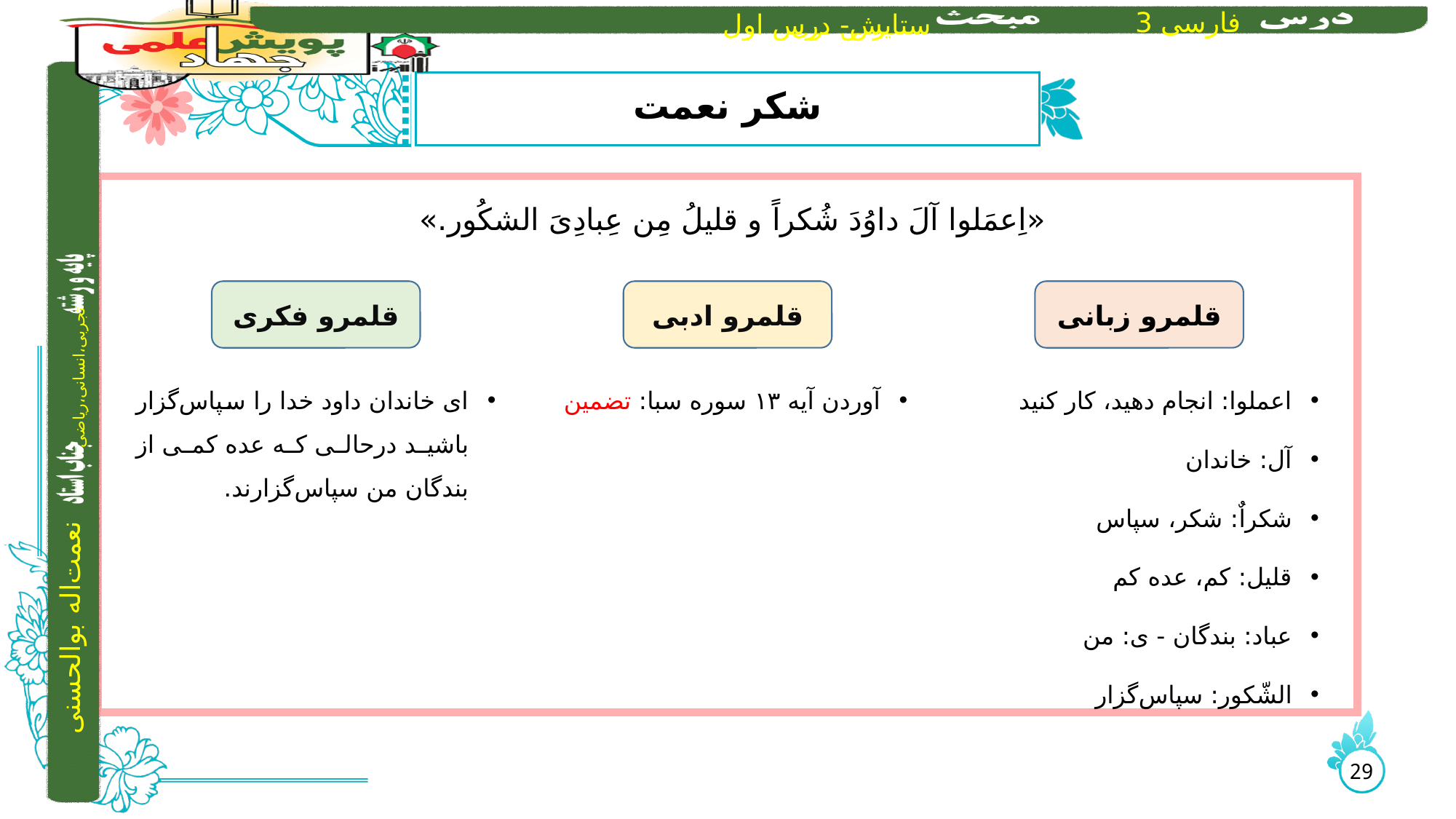

# شکر نعمت
«اِعمَلوا آلَ داوُدَ شُکراً و قلیلُ مِن عِبادِیَ الشکُور.»
ای خاندان داود خدا را سپاس‌گزار باشید درحالی که عده کمی از بندگان من سپاس‌گزارند.

آوردن آیه ۱۳ سوره سبا: تضمین

اعملوا: انجام دهید، کار کنید
آل: خاندان
شکراٌ: شکر، سپاس
قلیل: کم، عده کم
عباد: بندگان - ی: من
الشّکور: سپاس‌گزار